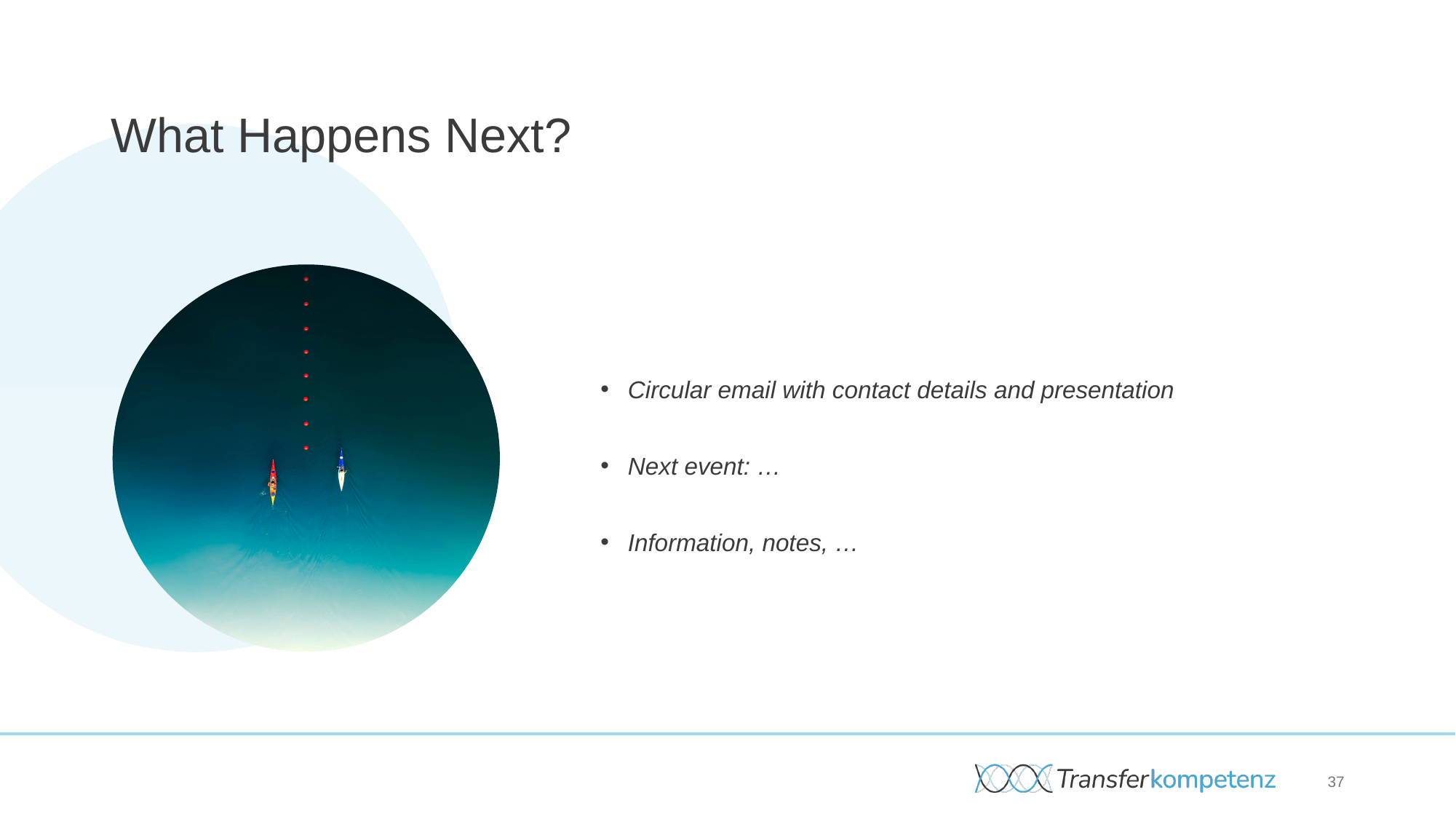

# What Happens Next?

Circular email with contact details and presentation
Next event: …
Information, notes, …

37